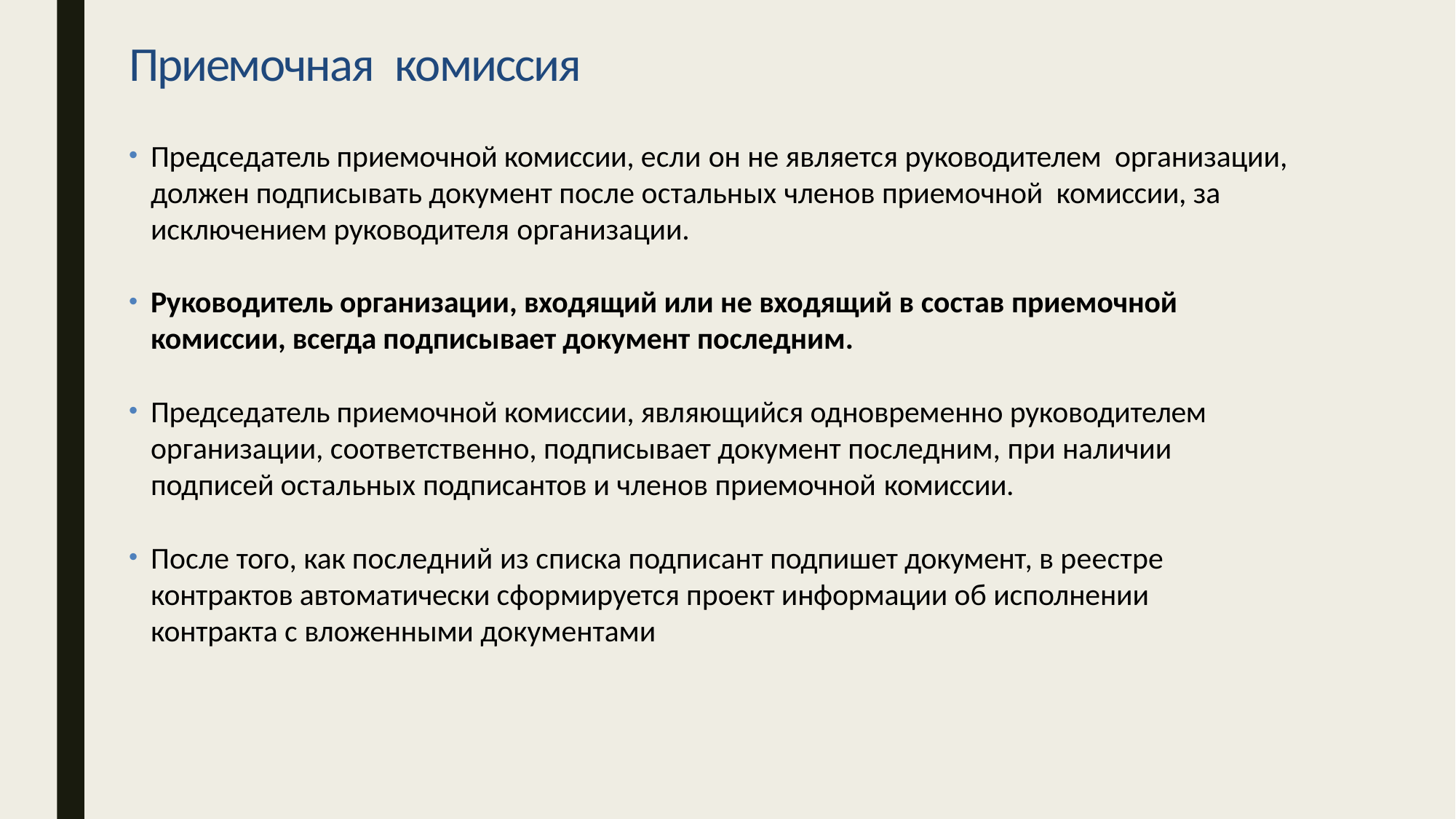

# Приемочная  комиссия
Председатель приемочной комиссии, если он не является руководителем  организации, должен подписывать документ после остальных членов приемочной  комиссии, за исключением руководителя организации.

Руководитель организации, входящий или не входящий в состав приемочной  комиссии, всегда подписывает документ последним.

Председатель приемочной комиссии, являющийся одновременно руководителем  организации, соответственно, подписывает документ последним, при наличии  подписей остальных подписантов и членов приемочной комиссии.

После того, как последний из списка подписант подпишет документ, в реестре  контрактов автоматически сформируется проект информации об исполнении  контракта с вложенными документами